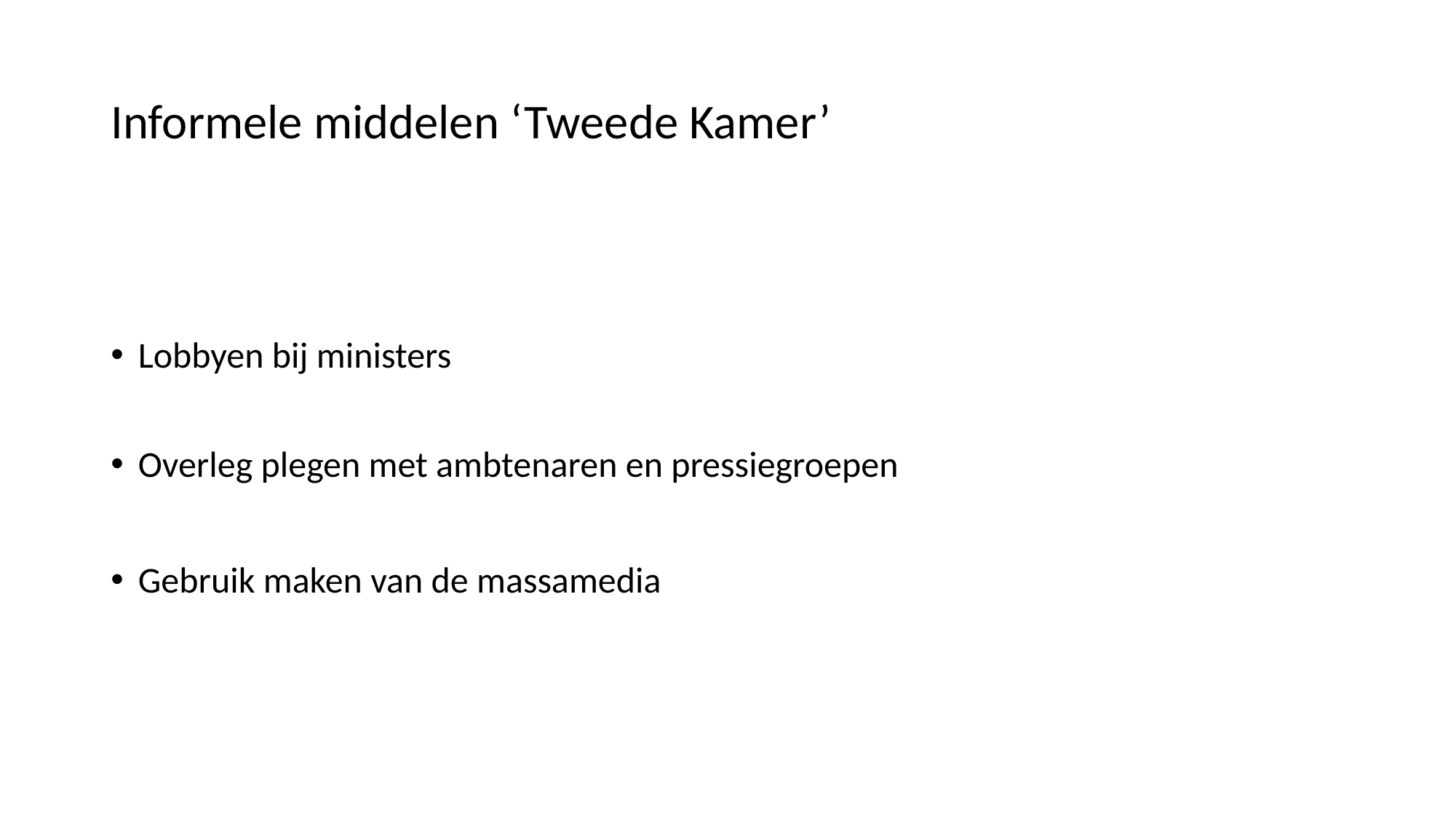

# Informele middelen ‘Tweede Kamer’

Lobbyen bij ministers

Overleg plegen met ambtenaren en pressiegroepen

Gebruik maken van de massamedia